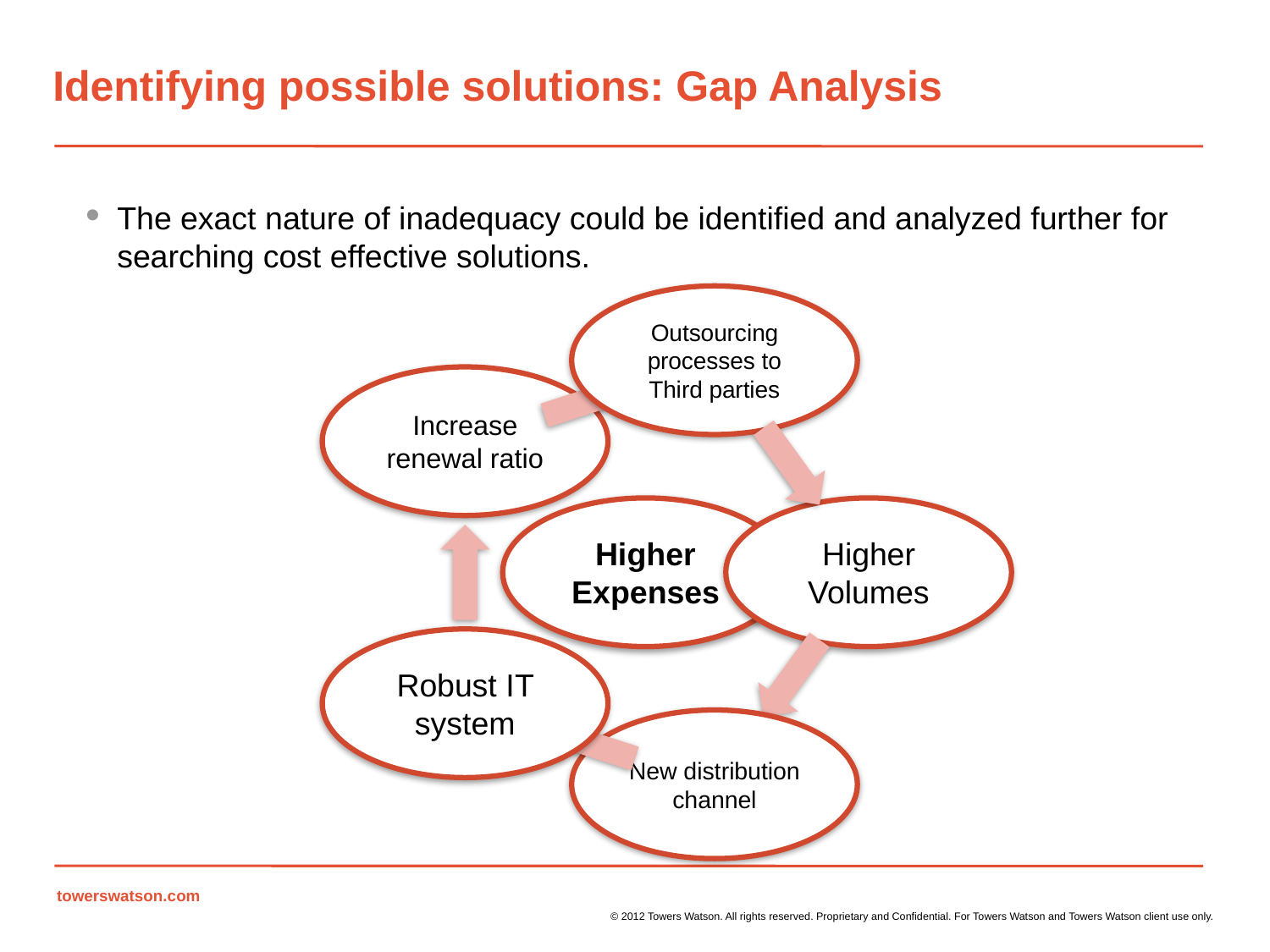

# Identifying possible solutions: Gap Analysis
The exact nature of inadequacy could be identified and analyzed further for searching cost effective solutions.

Higher Expenses
Higher Volumes
New distribution channel
Robust IT system
Increase renewal ratio
Outsourcing processes to Third parties